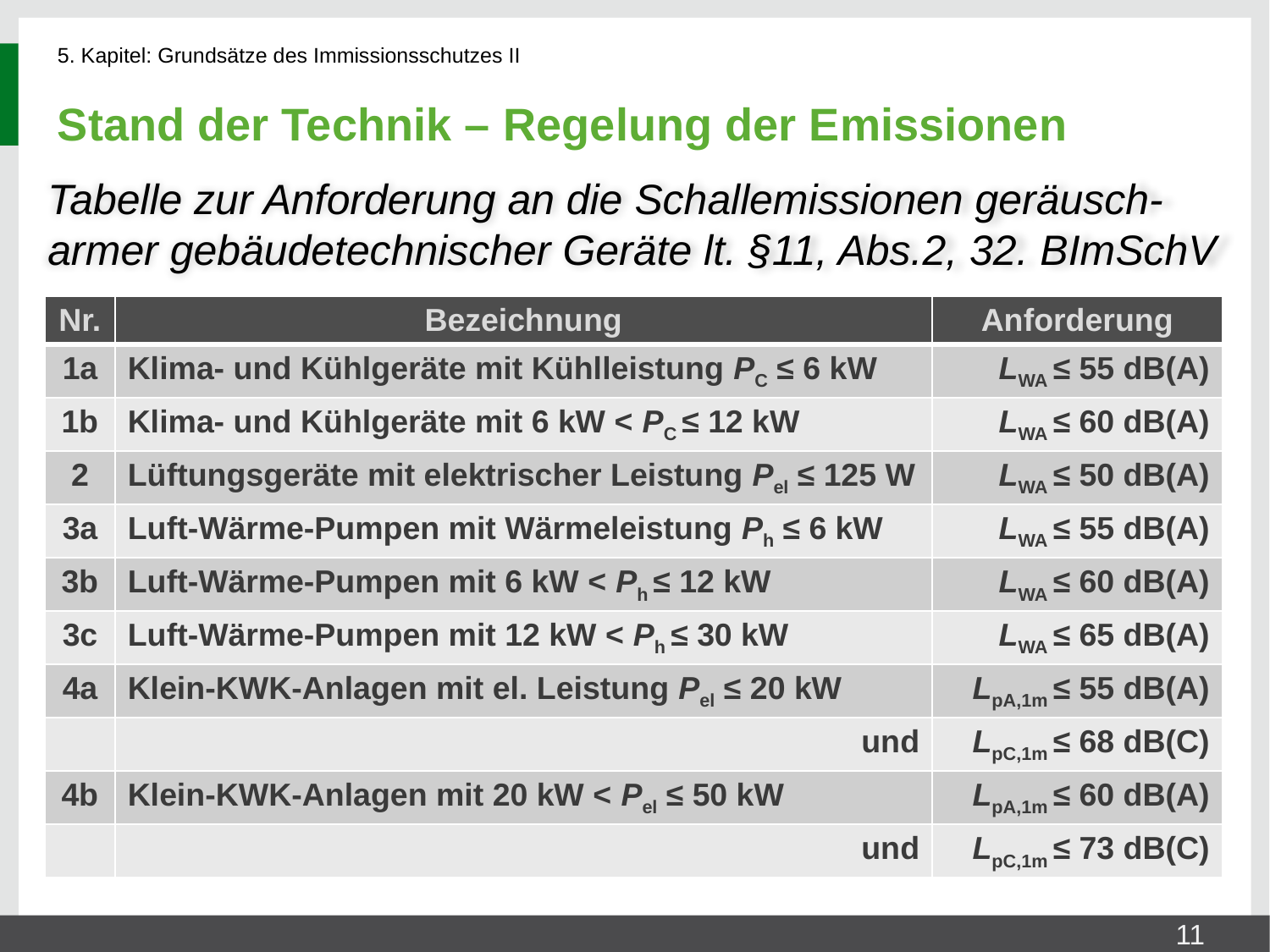

# Stand der Technik – Regelung der Emissionen
Tabelle zur Anforderung an die Schallemissionen geräusch-armer gebäudetechnischer Geräte lt. §11, Abs.2, 32. BImSchV
| Nr. | Bezeichnung | Anforderung |
| --- | --- | --- |
| 1a | Klima- und Kühlgeräte mit Kühlleistung PC ≤ 6 kW | LWA ≤ 55 dB(A) |
| 1b | Klima- und Kühlgeräte mit 6 kW < PC ≤ 12 kW | LWA ≤ 60 dB(A) |
| 2 | Lüftungsgeräte mit elektrischer Leistung Pel ≤ 125 W | LWA ≤ 50 dB(A) |
| 3a | Luft-Wärme-Pumpen mit Wärmeleistung Ph ≤ 6 kW | LWA ≤ 55 dB(A) |
| 3b | Luft-Wärme-Pumpen mit 6 kW < Ph ≤ 12 kW | LWA ≤ 60 dB(A) |
| 3c | Luft-Wärme-Pumpen mit 12 kW < Ph ≤ 30 kW | LWA ≤ 65 dB(A) |
| 4a | Klein-KWK-Anlagen mit el. Leistung Pel ≤ 20 kW | LpA,1m ≤ 55 dB(A) |
|  | und | LpC,1m ≤ 68 dB(C) |
| 4b | Klein-KWK-Anlagen mit 20 kW < Pel ≤ 50 kW | LpA,1m ≤ 60 dB(A) |
|  | und | LpC,1m ≤ 73 dB(C) |
11